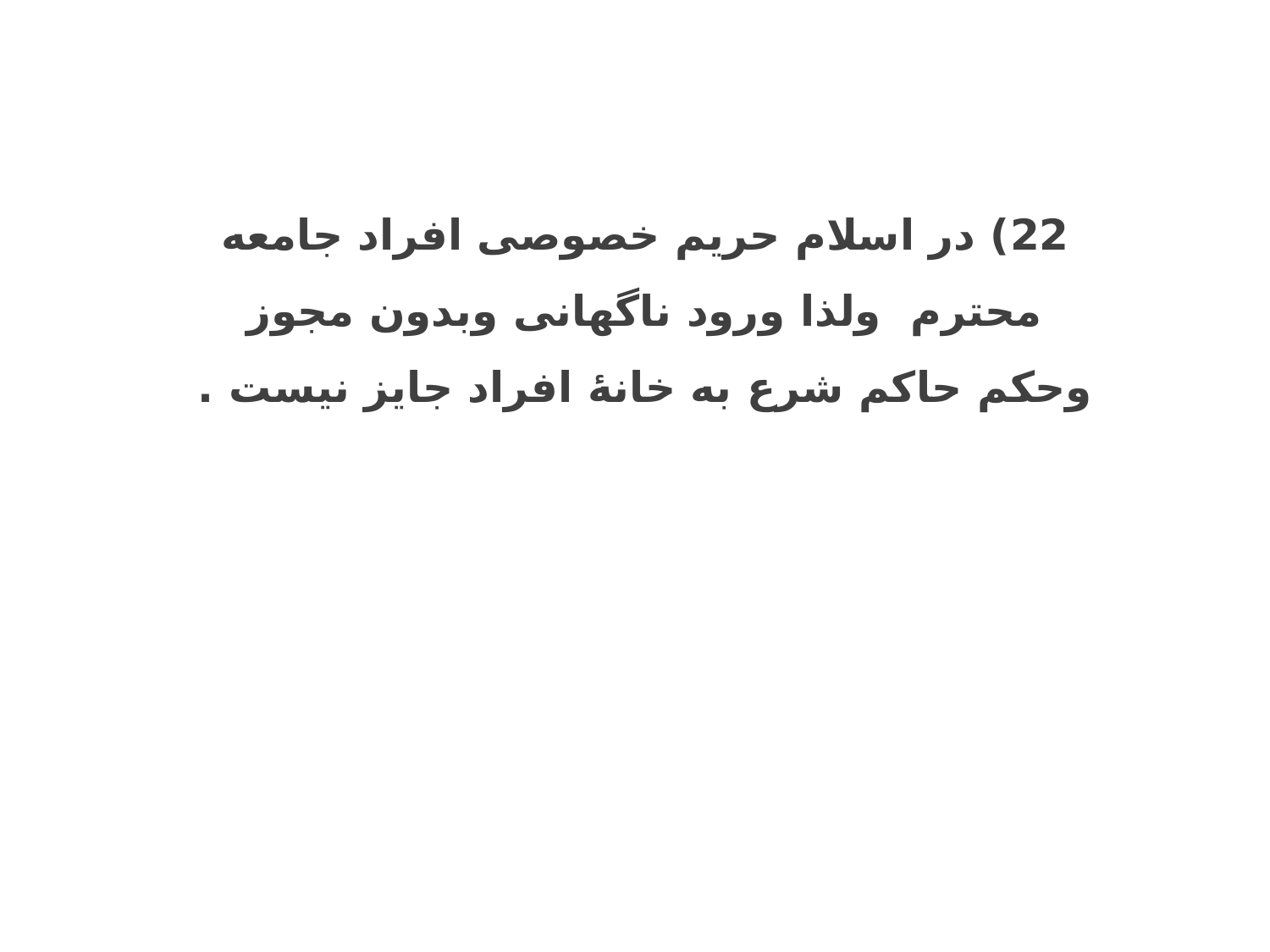

22) در اسلام حریم خصوصی افراد جامعه محترم  ولذا ورود ناگهانی وبدون مجوز وحکم حاکم شرع به خانۀ افراد جایز نیست .